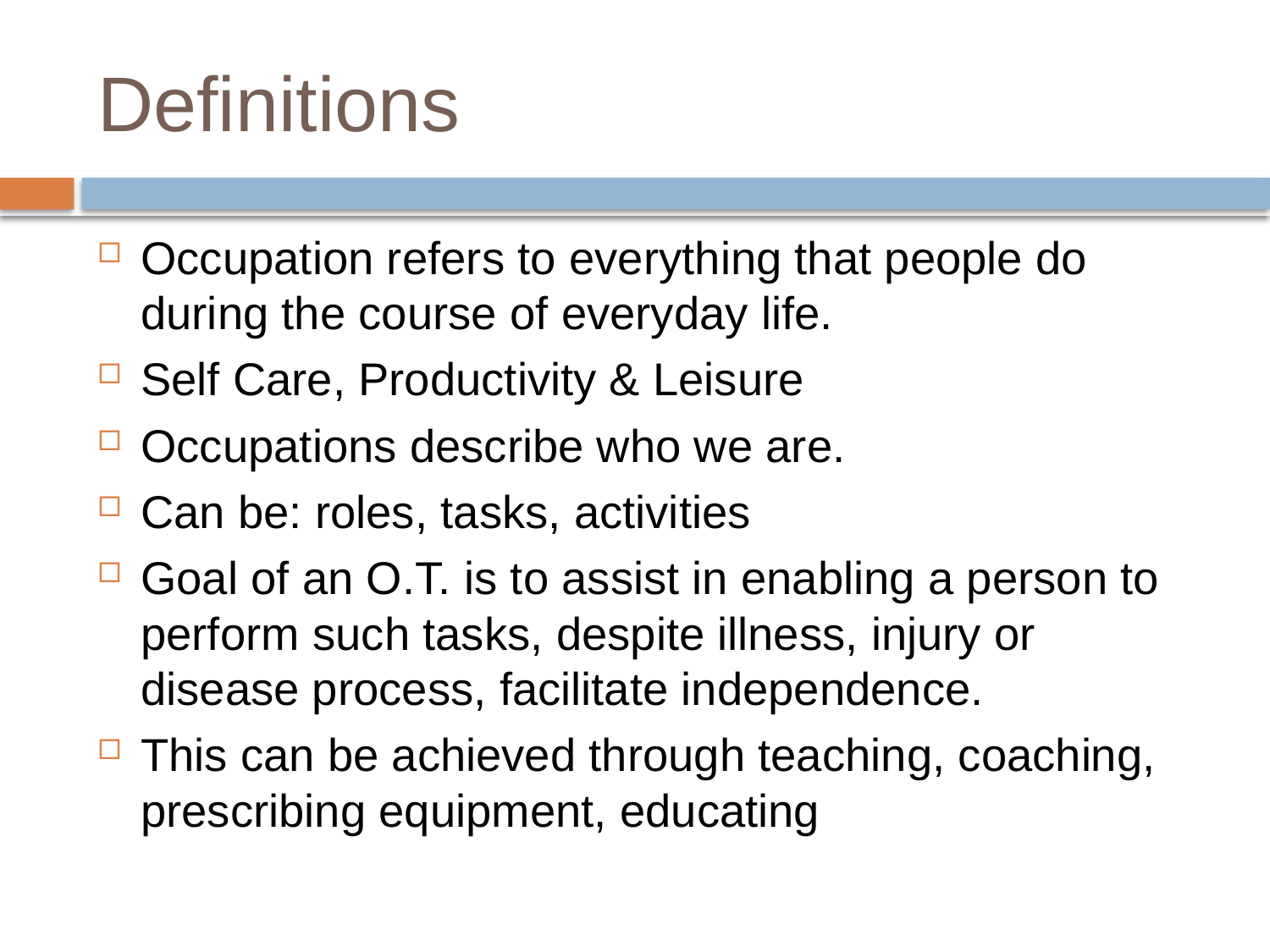

# Definitions
Occupation refers to everything that people do during the course of everyday life.
Self Care, Productivity & Leisure
Occupations describe who we are.
Can be: roles, tasks, activities
Goal of an O.T. is to assist in enabling a person to perform such tasks, despite illness, injury or disease process, facilitate independence.
This can be achieved through teaching, coaching, prescribing equipment, educating